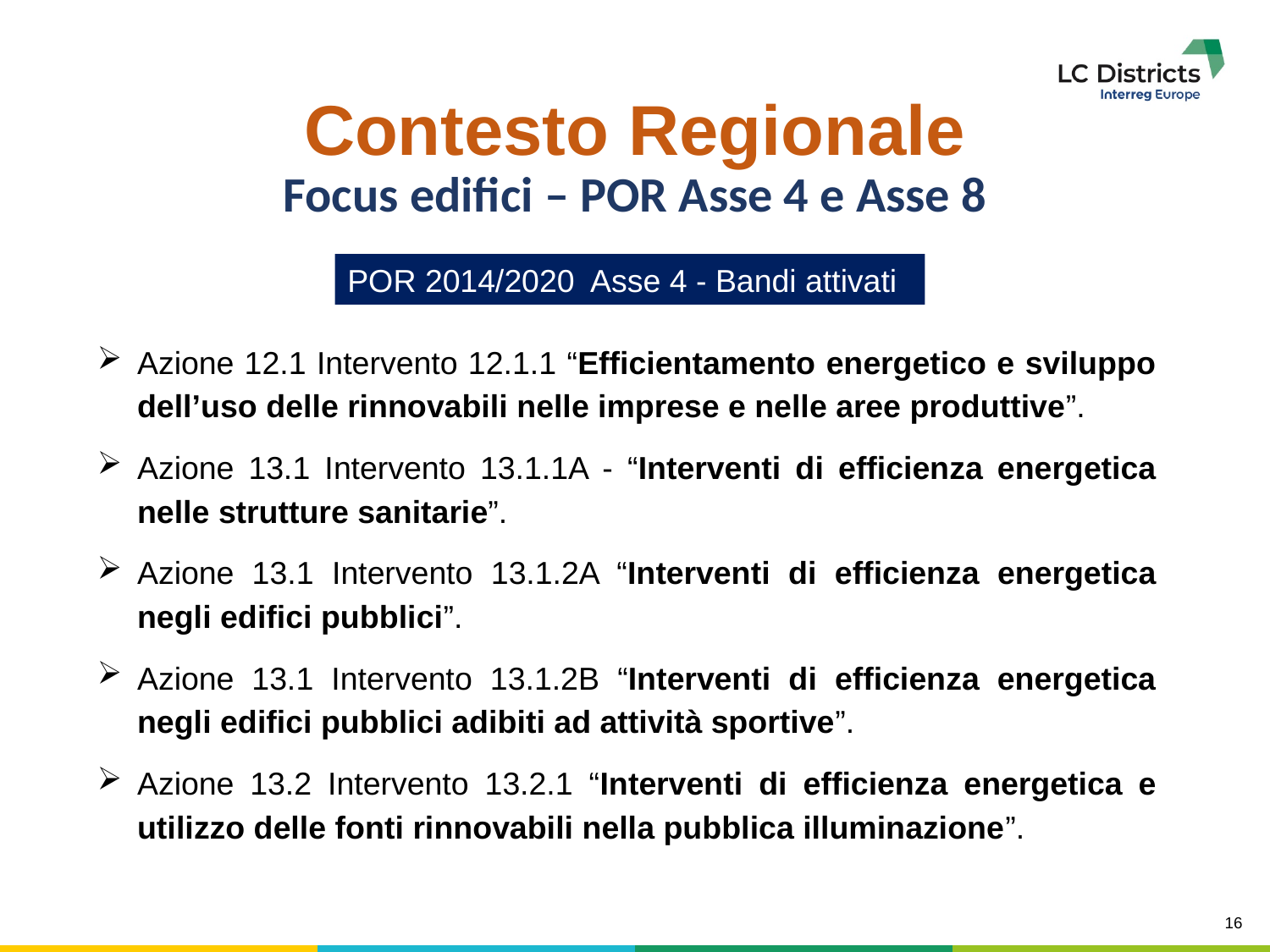

# Contesto Regionale
Focus edifici – POR Asse 4 e Asse 8
POR 2014/2020  Asse 4 - Bandi attivati
Azione 12.1 Intervento 12.1.1 “Efficientamento energetico e sviluppo dell’uso delle rinnovabili nelle imprese e nelle aree produttive”.
Azione 13.1 Intervento 13.1.1A - “Interventi di efficienza energetica nelle strutture sanitarie”.
Azione 13.1 Intervento 13.1.2A “Interventi di efficienza energetica negli edifici pubblici”.
Azione 13.1 Intervento 13.1.2B “Interventi di efficienza energetica negli edifici pubblici adibiti ad attività sportive”.
Azione 13.2 Intervento 13.2.1 “Interventi di efficienza energetica e utilizzo delle fonti rinnovabili nella pubblica illuminazione”.